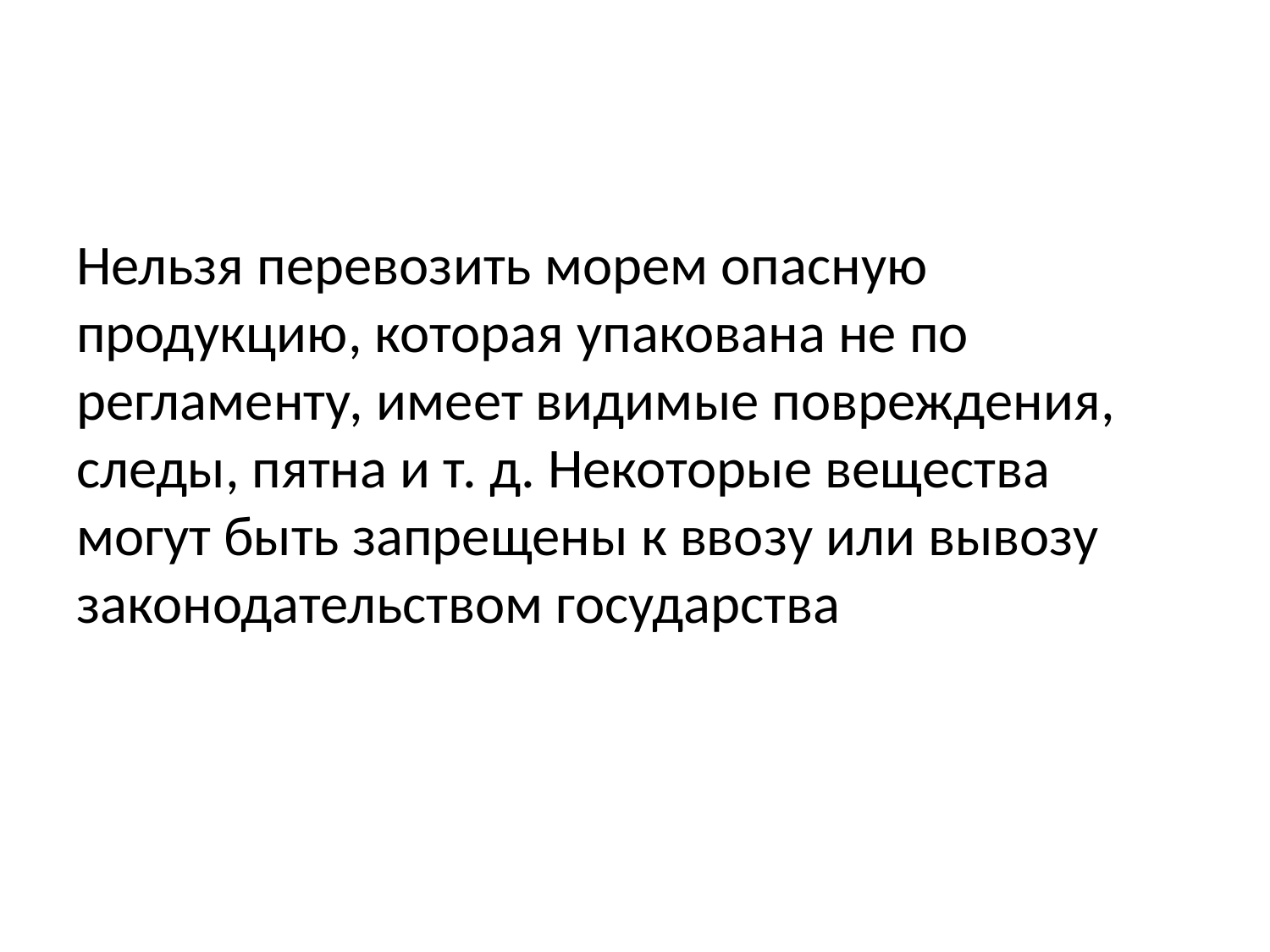

#
Нельзя перевозить морем опасную продукцию, которая упакована не по регламенту, имеет видимые повреждения, следы, пятна и т. д. Некоторые вещества могут быть запрещены к ввозу или вывозу законодательством государства